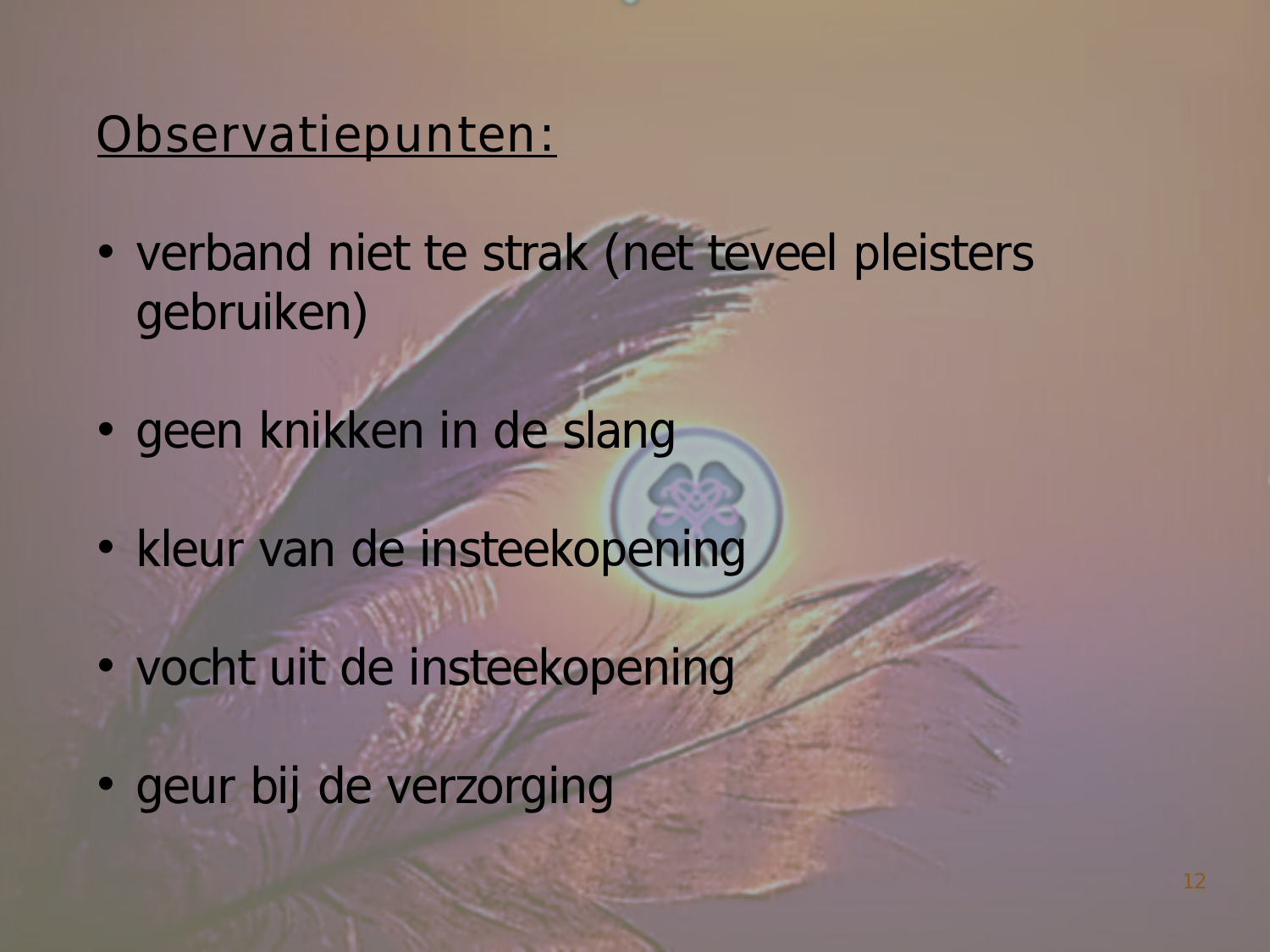

Observatiepunten:

verband niet te strak (net teveel pleisters gebruiken)

geen knikken in de slang

kleur van de insteekopening

vocht uit de insteekopening

geur bij de verzorging

12